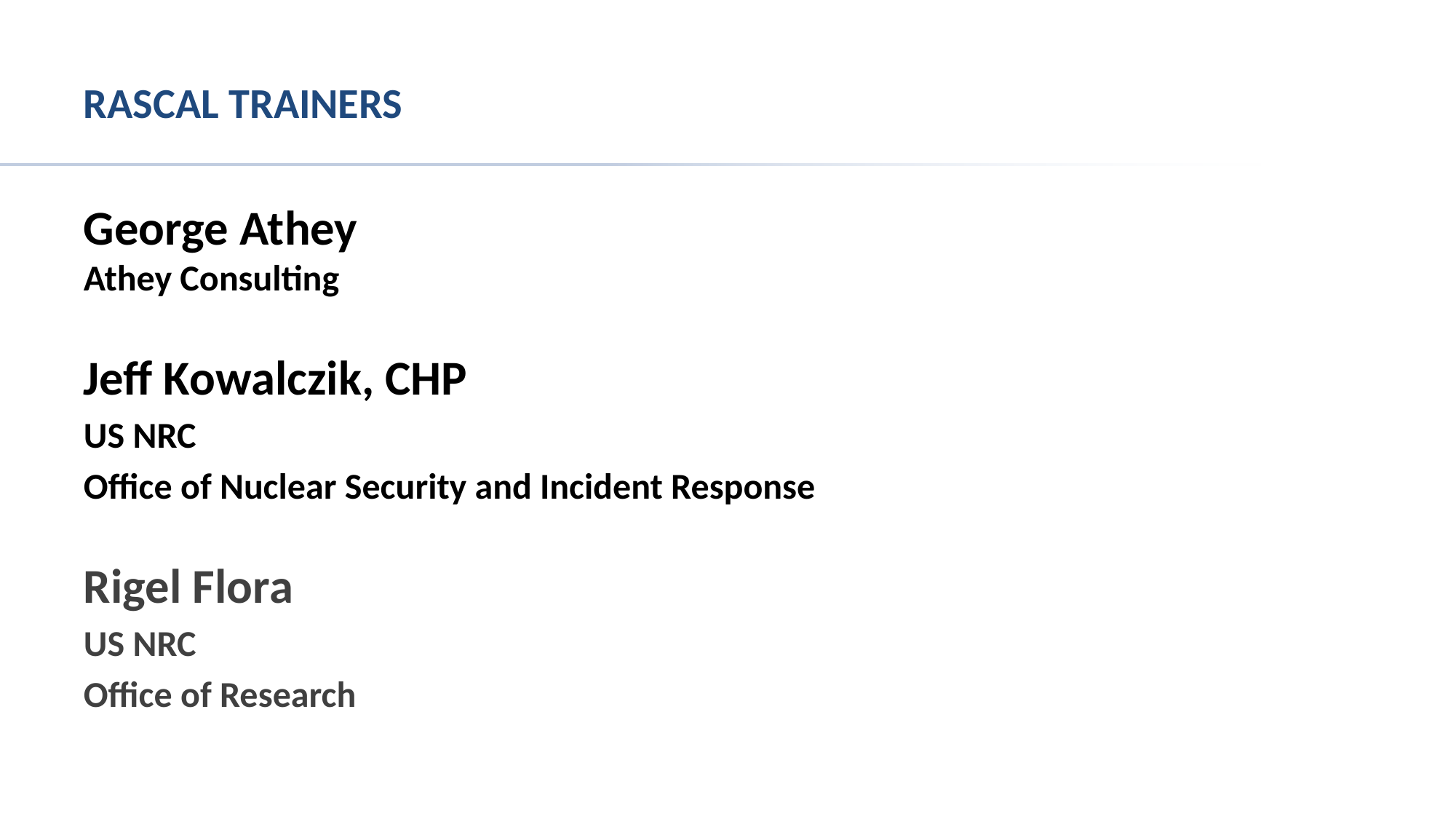

# RASCAL Trainers
George Athey
Athey Consulting

Jeff Kowalczik, CHP
US NRC
Office of Nuclear Security and Incident Response

Rigel Flora
US NRC
Office of Research